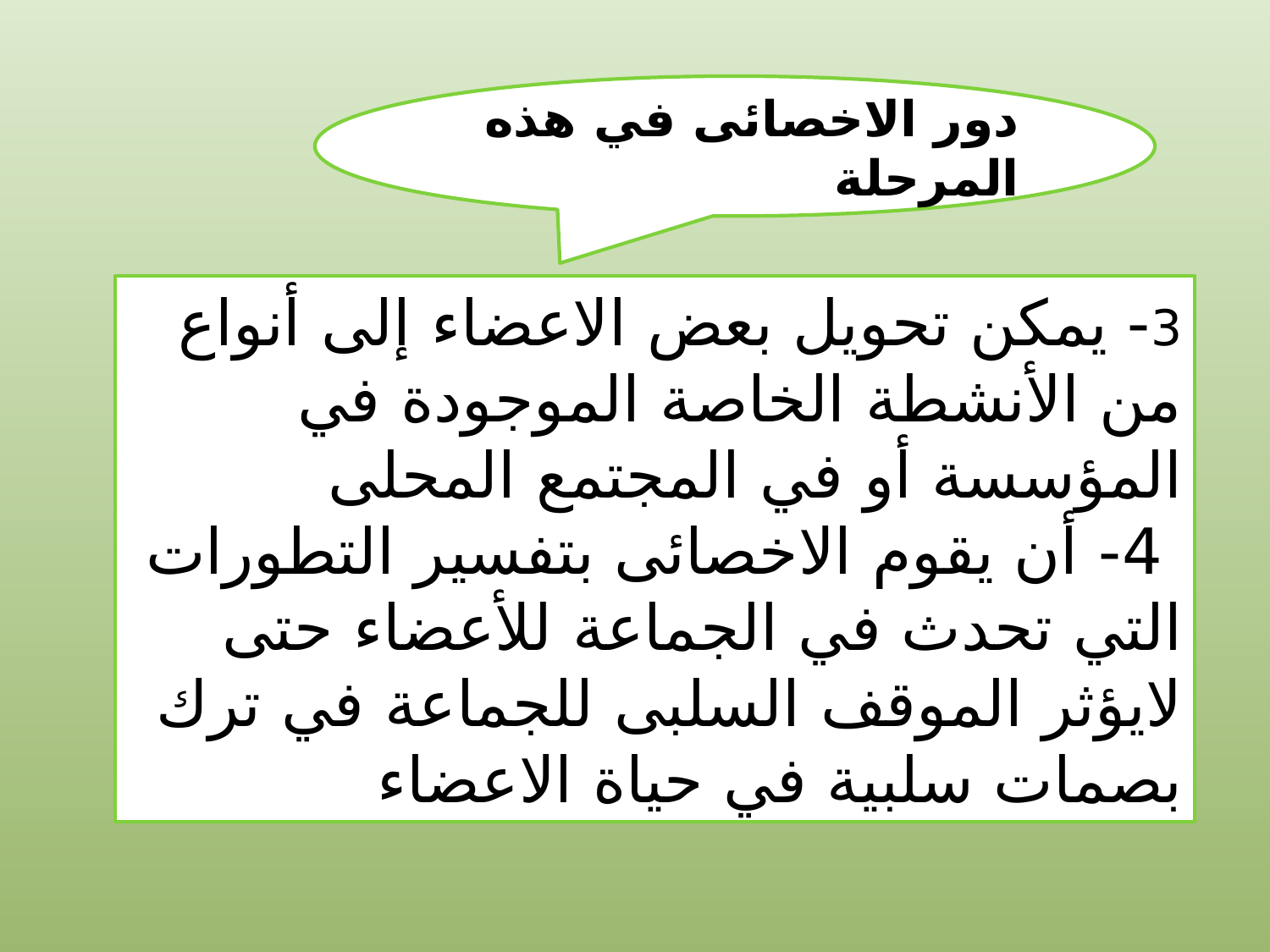

دور الاخصائى في هذه المرحلة
3- يمكن تحويل بعض الاعضاء إلى أنواع من الأنشطة الخاصة الموجودة في المؤسسة أو في المجتمع المحلى
 4- أن يقوم الاخصائى بتفسير التطورات التي تحدث في الجماعة للأعضاء حتى لايؤثر الموقف السلبى للجماعة في ترك بصمات سلبية في حياة الاعضاء